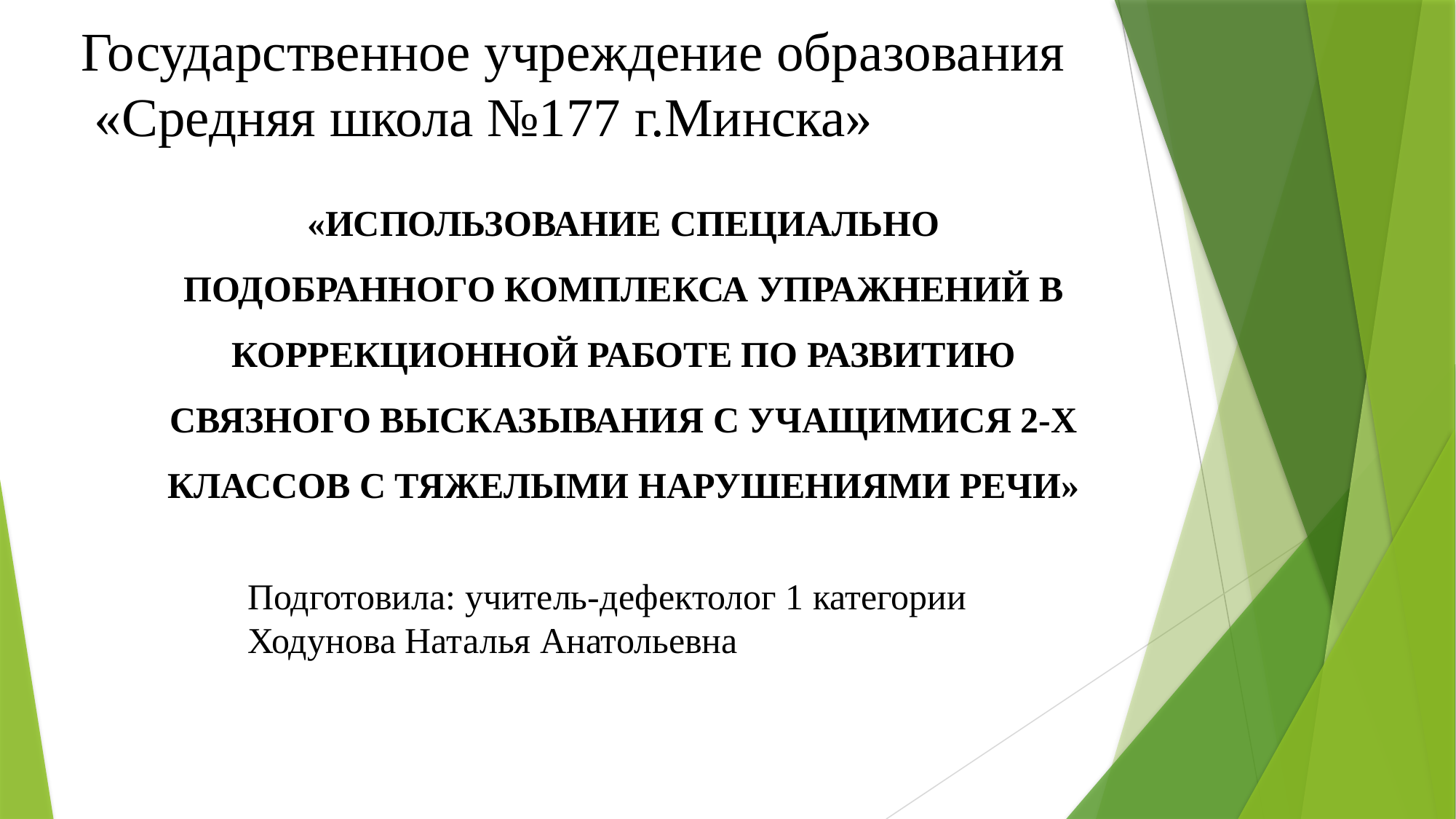

Государственное учреждение образования
 «Средняя школа №177 г.Минска»
«ИСПОЛЬЗОВАНИЕ СПЕЦИАЛЬНО ПОДОБРАННОГО КОМПЛЕКСА УПРАЖНЕНИЙ В КОРРЕКЦИОННОЙ РАБОТЕ ПО РАЗВИТИЮ СВЯЗНОГО ВЫСКАЗЫВАНИЯ С УЧАЩИМИСЯ 2-Х КЛАССОВ С ТЯЖЕЛЫМИ НАРУШЕНИЯМИ РЕЧИ»
Подготовила: учитель-дефектолог 1 категории
Ходунова Наталья Анатольевна